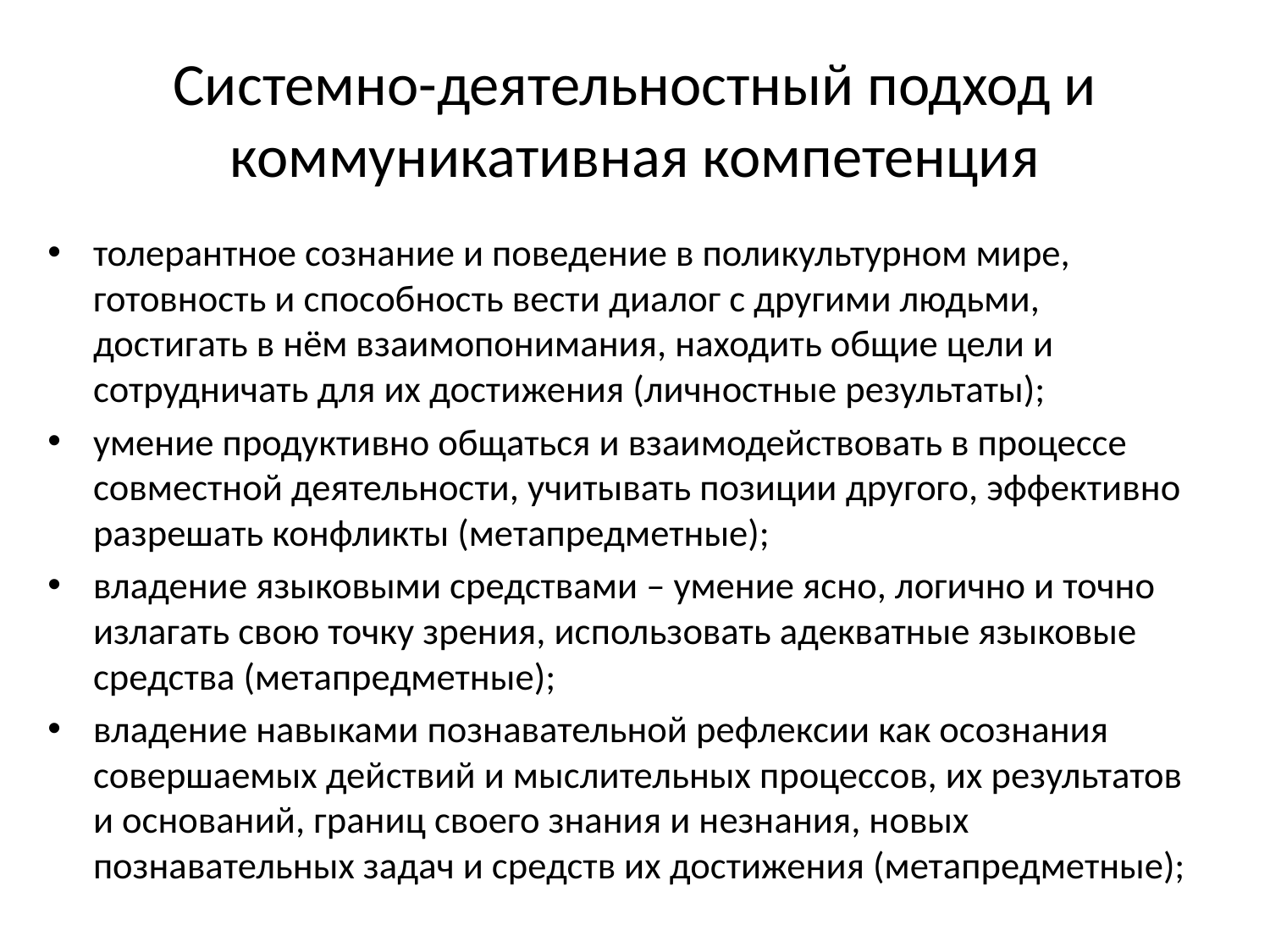

# Системно-деятельностный подход и коммуникативная компетенция
толерантное сознание и поведение в поликультурном мире, готовность и способность вести диалог с другими людьми, достигать в нём взаимопонимания, находить общие цели и сотрудничать для их достижения (личностные результаты);
умение продуктивно общаться и взаимодействовать в процессе совместной деятельности, учитывать позиции другого, эффективно разрешать конфликты (метапредметные);
владение языковыми средствами – умение ясно, логично и точно излагать свою точку зрения, использовать адекватные языковые средства (метапредметные);
владение навыками познавательной рефлексии как осознания совершаемых действий и мыслительных процессов, их результатов и оснований, границ своего знания и незнания, новых познавательных задач и средств их достижения (метапредметные);